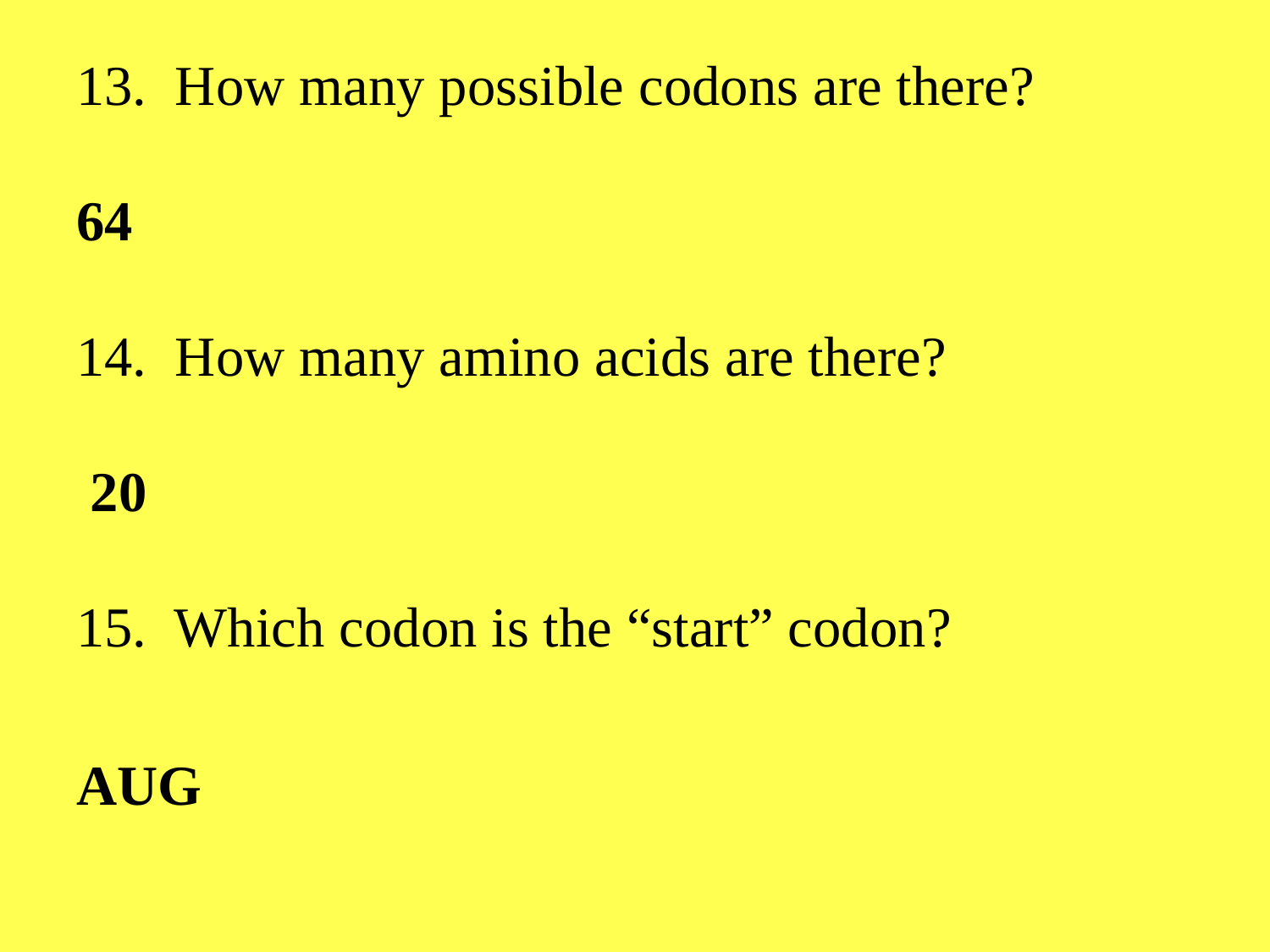

13.  How many possible codons are there?

64

14.  How many amino acids are there?

 20

15.  Which codon is the “start” codon?

AUG